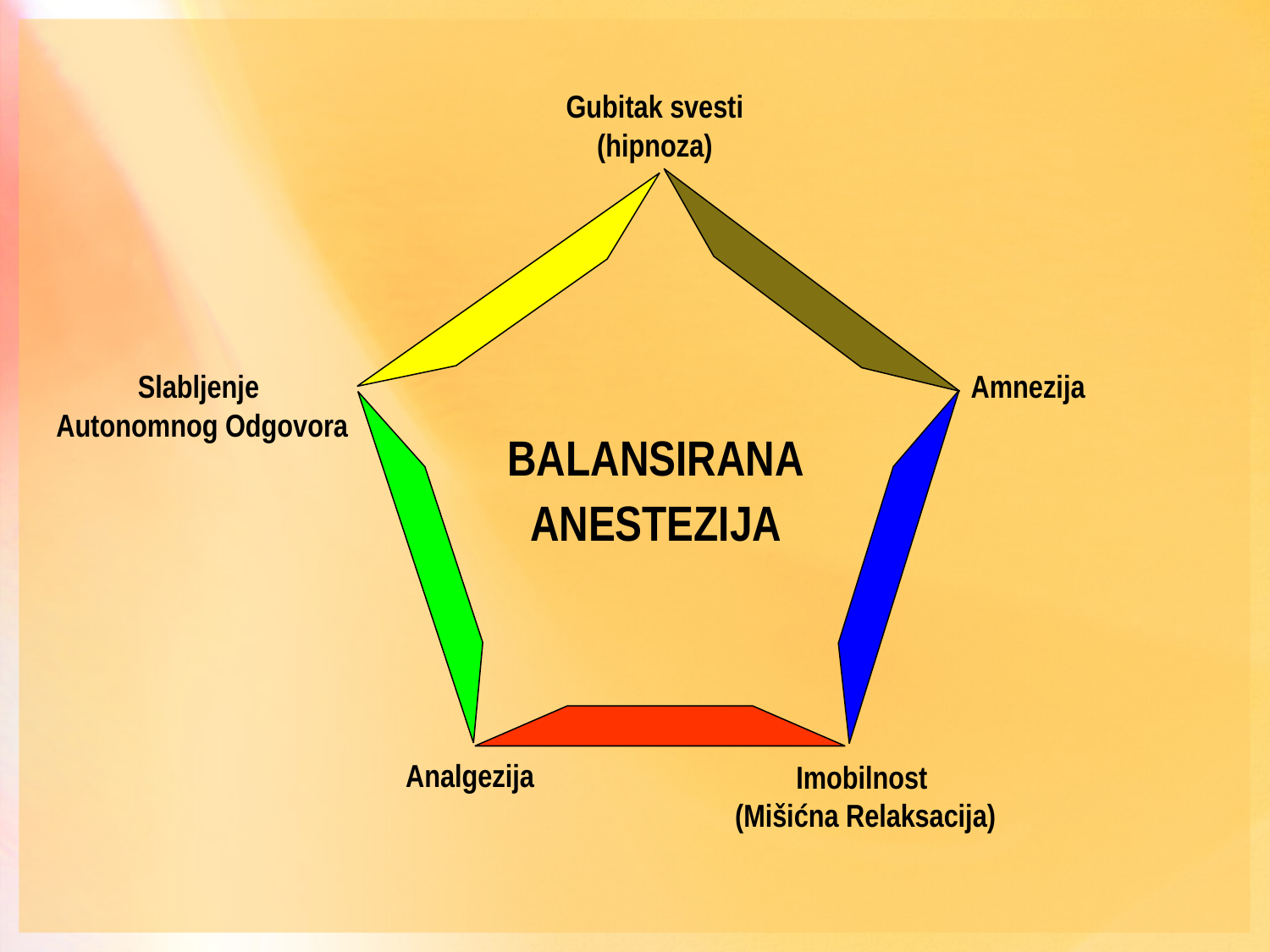

Gubitak svesti
(hipnoza)

Slabljenje
Autonomnog Odgovora
Amnezija
BALANSIRANA
ANESTEZIJA

Analgezija
Imobilnost
(Mišićna Relaksacija)